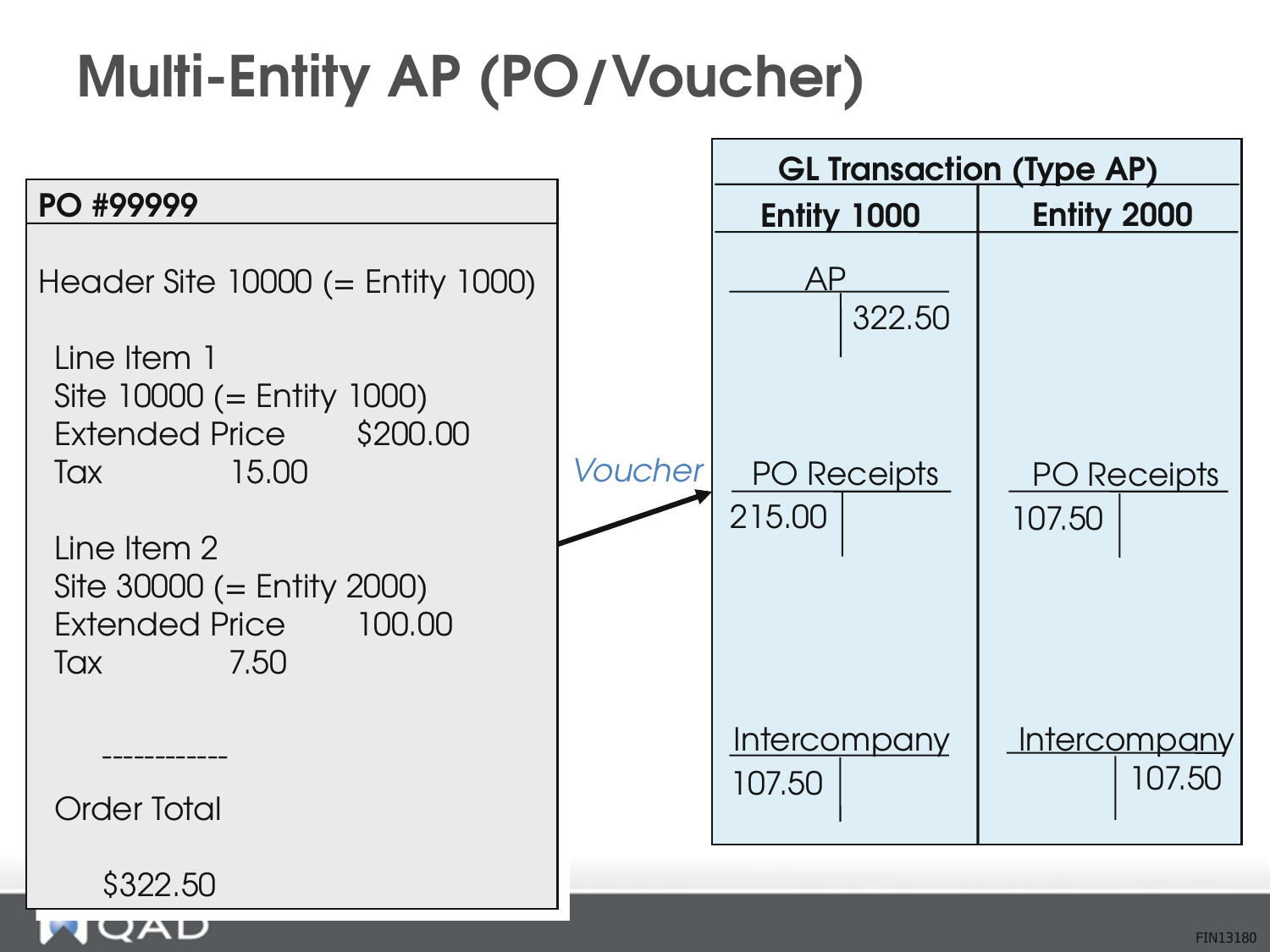

# Multi-Entity AP (PO/Voucher)

GL Transaction (Type AP)

Entity 2000
Entity 1000

AP

322.50

PO Receipts
PO Receipts
215.00

107.50

Intercompany
Intercompany
107.50

107.50

PO #99999

Header Site 10000 (= Entity 1000)

Line Item 1
Site 10000 (= Entity 1000)
Extended Price	$200.00
Tax	15.00

Line Item 2
Site 30000 (= Entity 2000)
Extended Price	100.00
Tax	7.50
	------------
Order Total	$322.50

Voucher
FIN13180